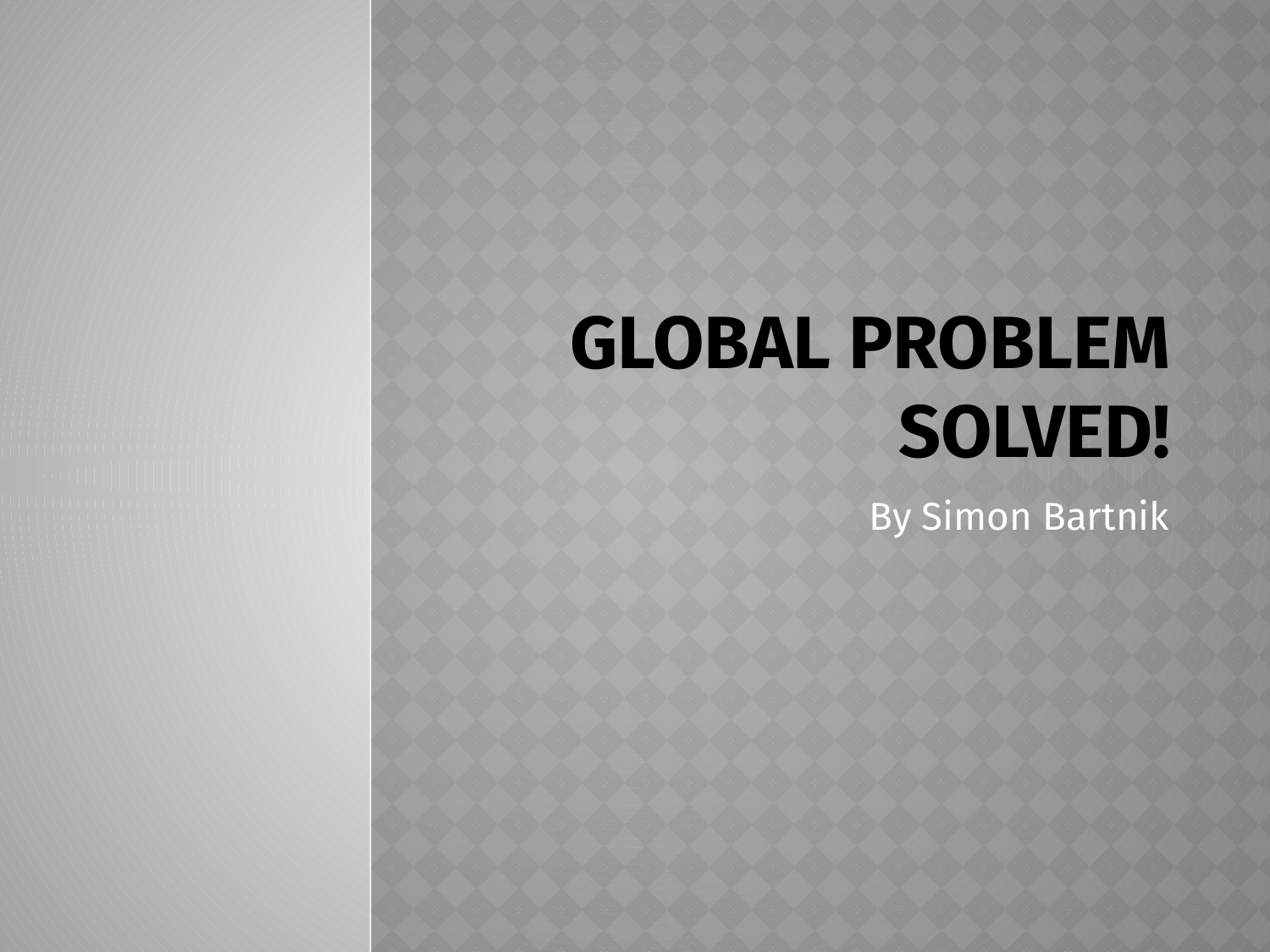

# Global Problem Solved!
By Simon Bartnik